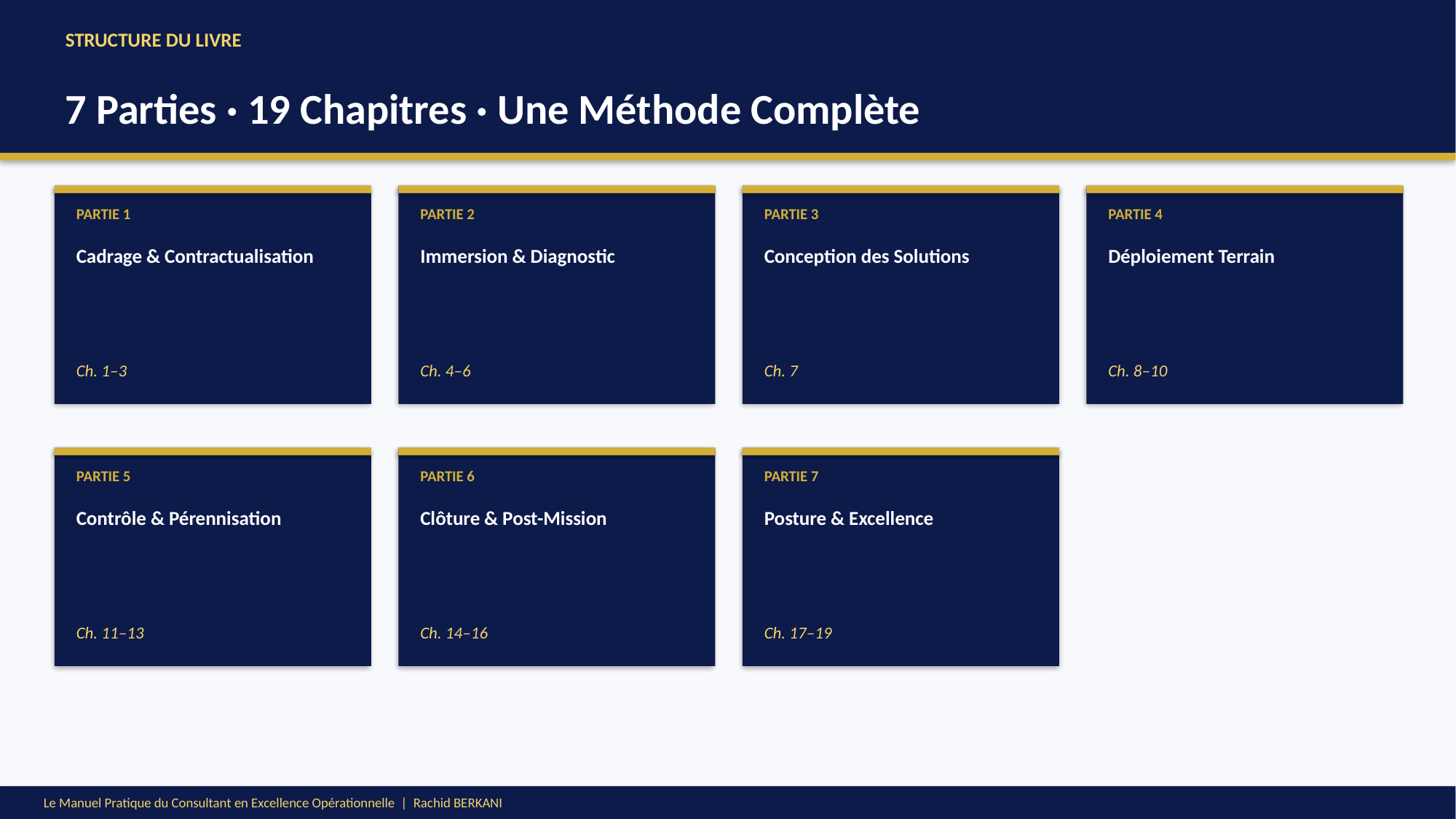

STRUCTURE DU LIVRE
7 Parties · 19 Chapitres · Une Méthode Complète

PARTIE 1
PARTIE 2
PARTIE 3
PARTIE 4
Cadrage & Contractualisation
Immersion & Diagnostic
Conception des Solutions
Déploiement Terrain
Ch. 1–3
Ch. 4–6
Ch. 7
Ch. 8–10

PARTIE 5
PARTIE 6
PARTIE 7
Contrôle & Pérennisation
Clôture & Post-Mission
Posture & Excellence
Ch. 11–13
Ch. 14–16
Ch. 17–19

Le Manuel Pratique du Consultant en Excellence Opérationnelle  |  Rachid BERKANI